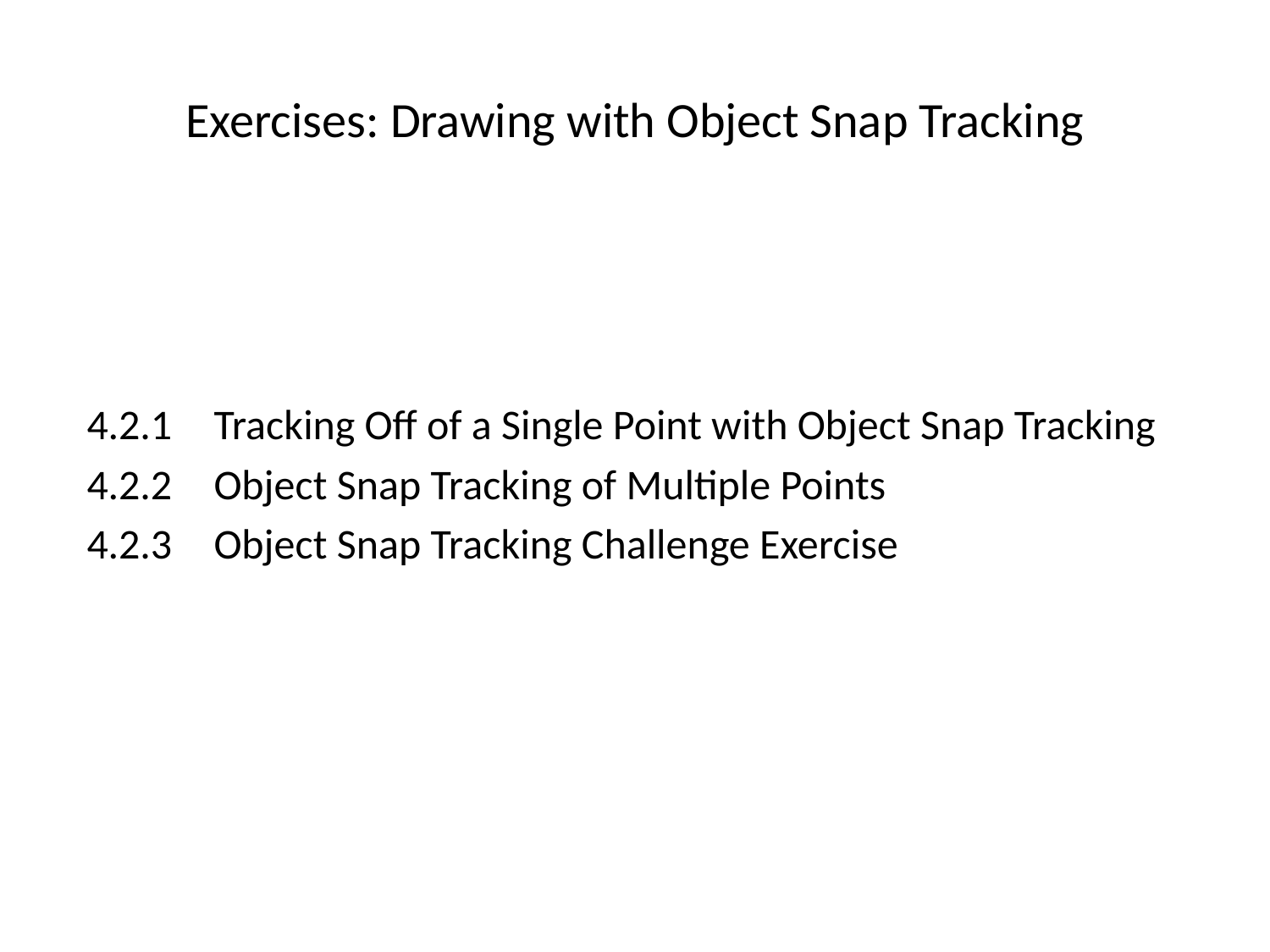

# Exercises: Drawing with Object Snap Tracking
4.2.1	Tracking Off of a Single Point with Object Snap Tracking
4.2.2	Object Snap Tracking of Multiple Points
4.2.3	Object Snap Tracking Challenge Exercise